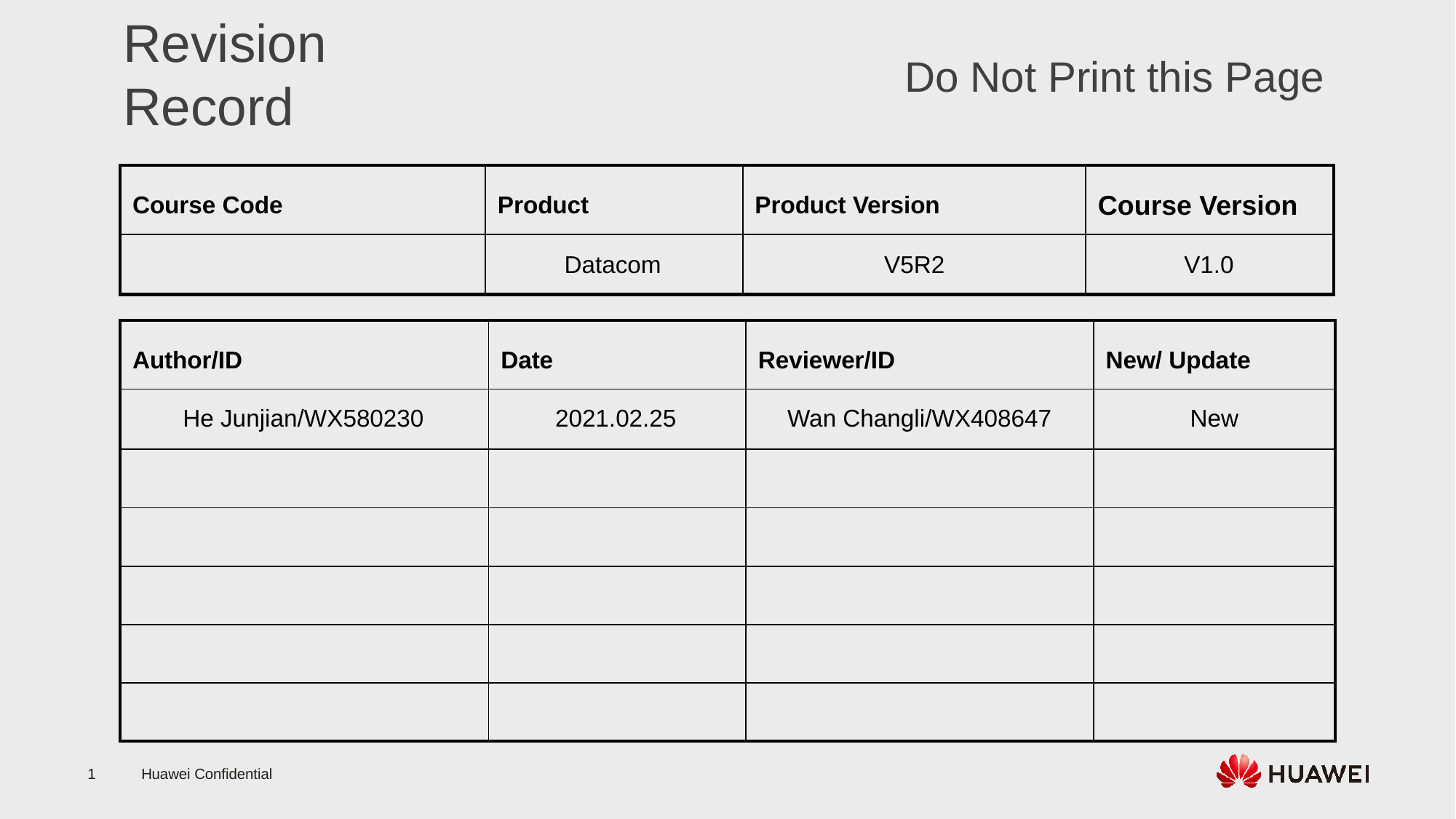

Datacom
V5R2
V1.0
He Junjian/WX580230
2021.02.25
Wan Changli/WX408647
New